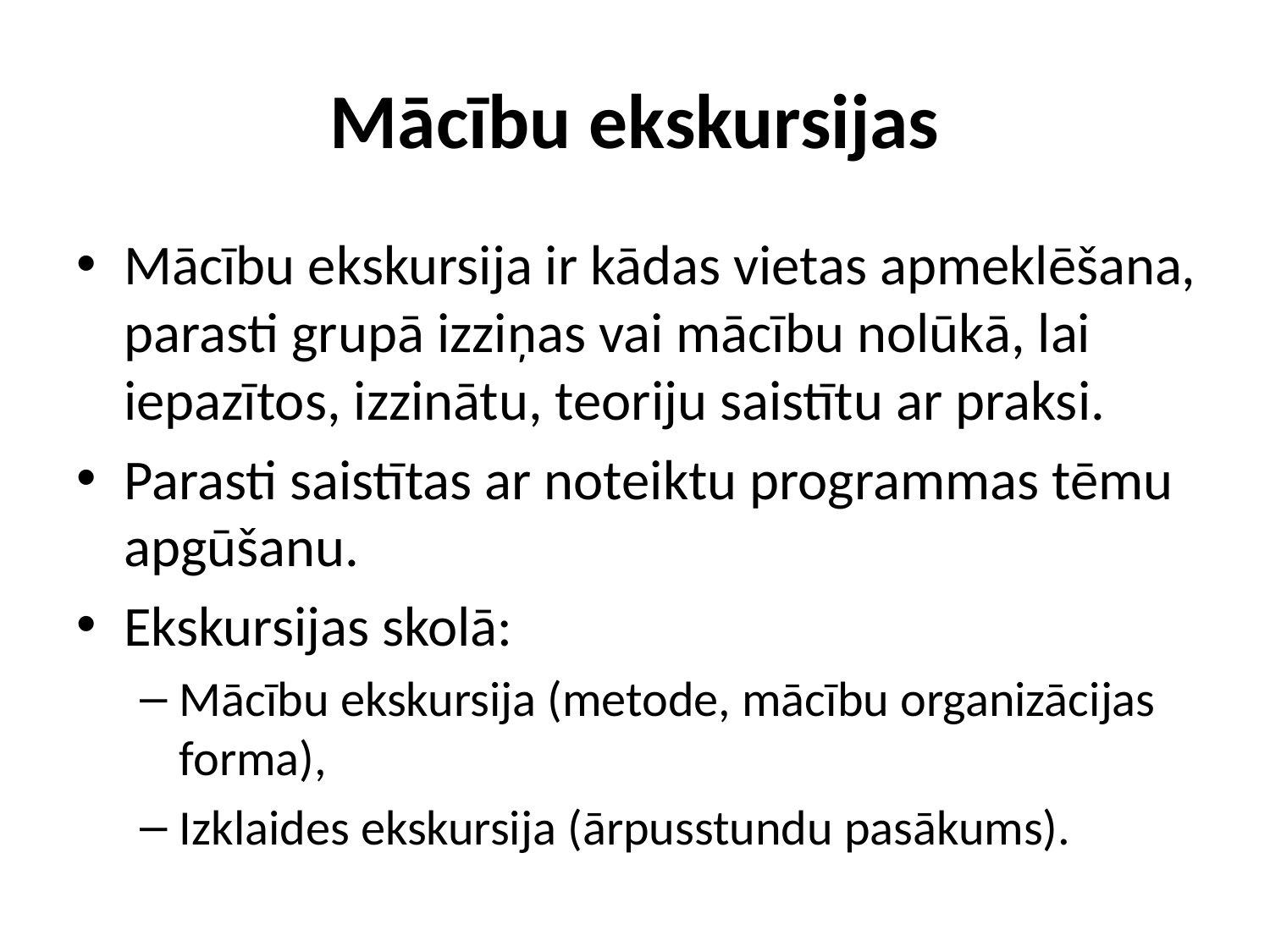

# Mācību ekskursijas
Mācību ekskursija ir kādas vietas apmeklēšana, parasti grupā izziņas vai mācību nolūkā, lai iepazītos, izzinātu, teoriju saistītu ar praksi.
Parasti saistītas ar noteiktu programmas tēmu apgūšanu.
Ekskursijas skolā:
Mācību ekskursija (metode, mācību organizācijas forma),
Izklaides ekskursija (ārpusstundu pasākums).